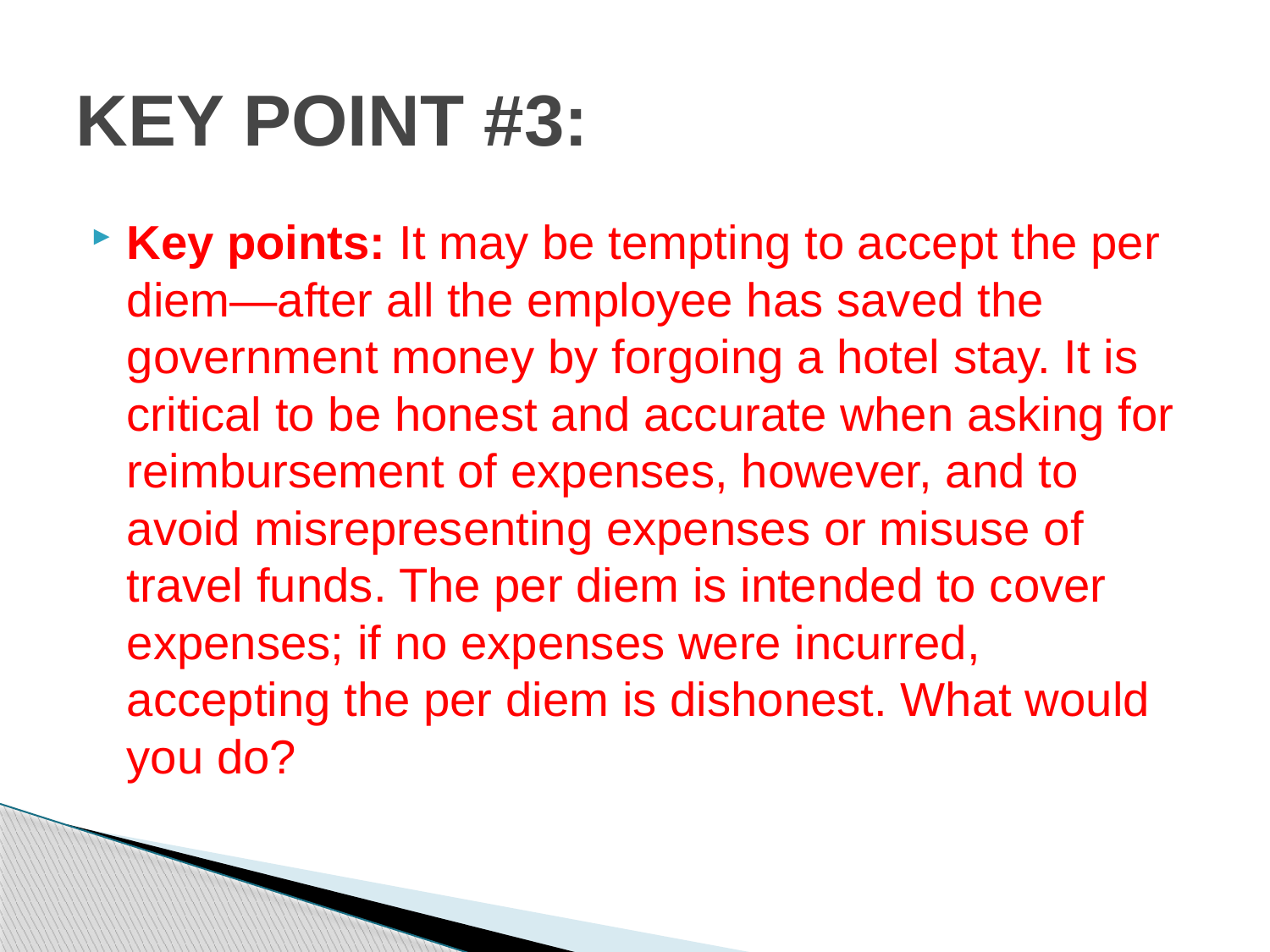

# KEY POINT #3:
Key points: It may be tempting to accept the per diem—after all the employee has saved the government money by forgoing a hotel stay. It is critical to be honest and accurate when asking for reimbursement of expenses, however, and to avoid misrepresenting expenses or misuse of travel funds. The per diem is intended to cover expenses; if no expenses were incurred, accepting the per diem is dishonest. What would you do?